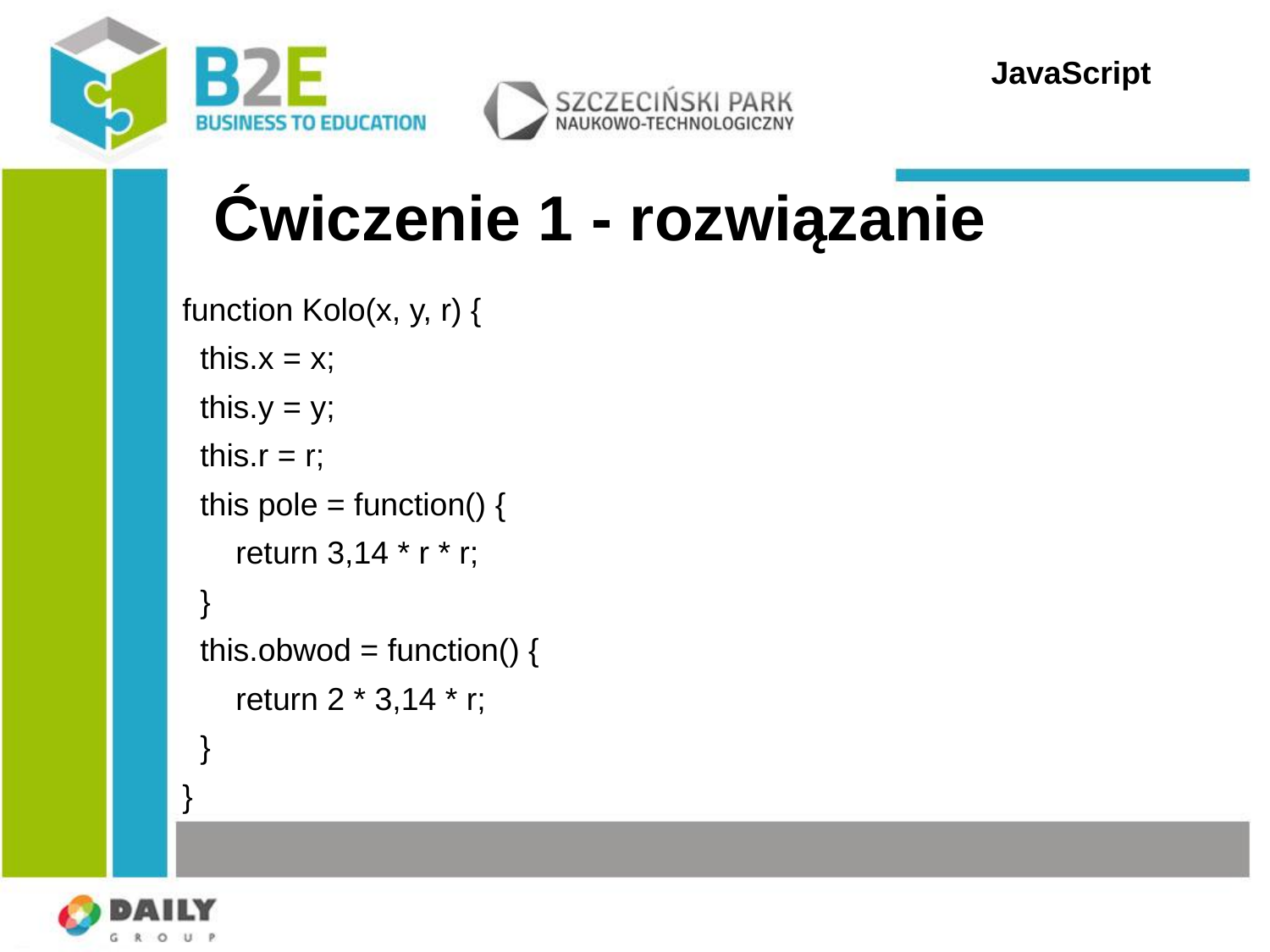

JavaScript
# Ćwiczenie 1 - rozwiązanie
function Kolo(x, y, r) {
  this.x = x;
  this.y = y;
  this.r = r;
  this pole = function() {
      return 3,14 * r * r;
  }
  this.obwod = function() {
      return 2 * 3,14 * r;
  }
}